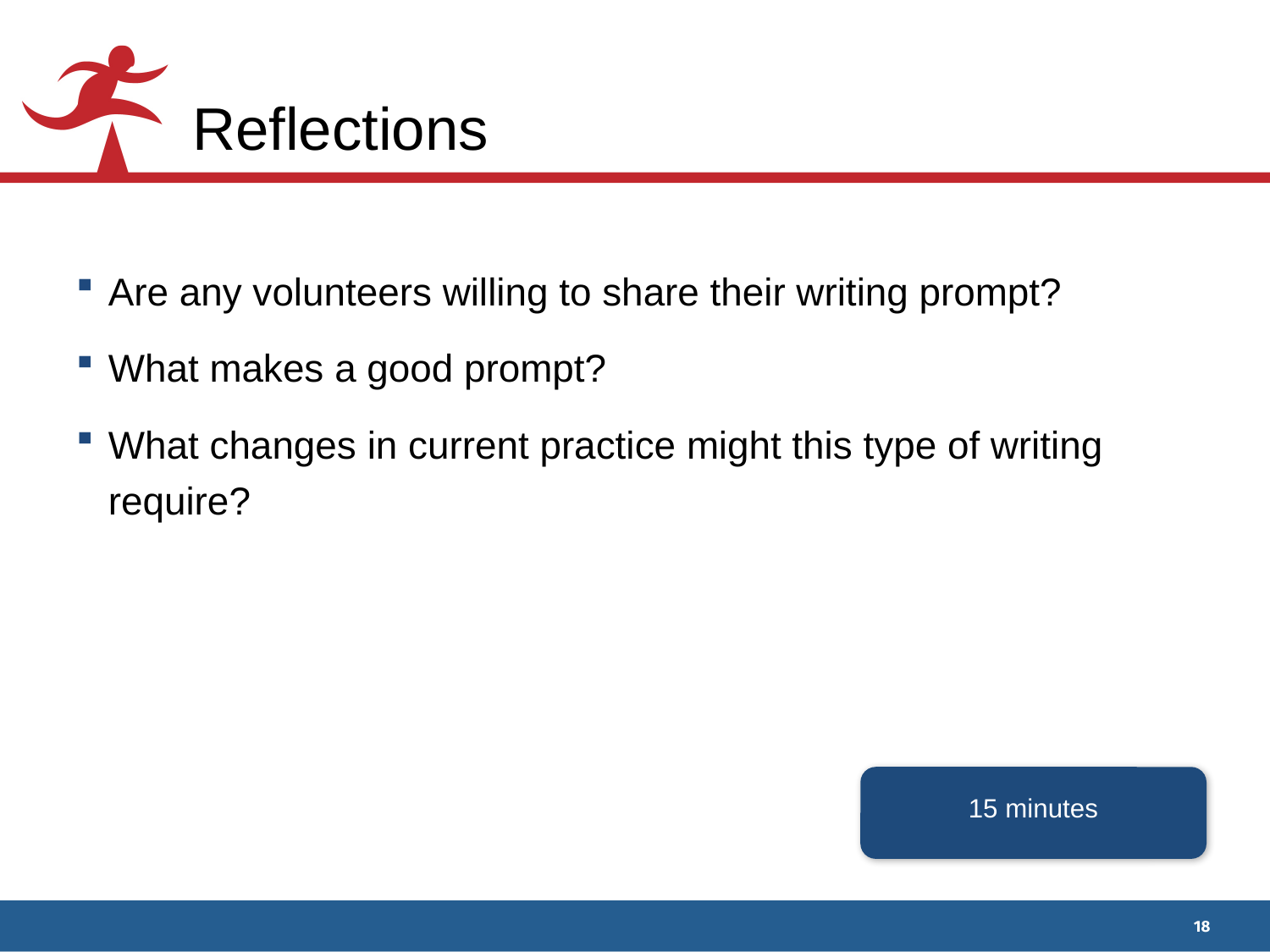

# Reflections
Are any volunteers willing to share their writing prompt?
What makes a good prompt?
What changes in current practice might this type of writing require?

15 minutes